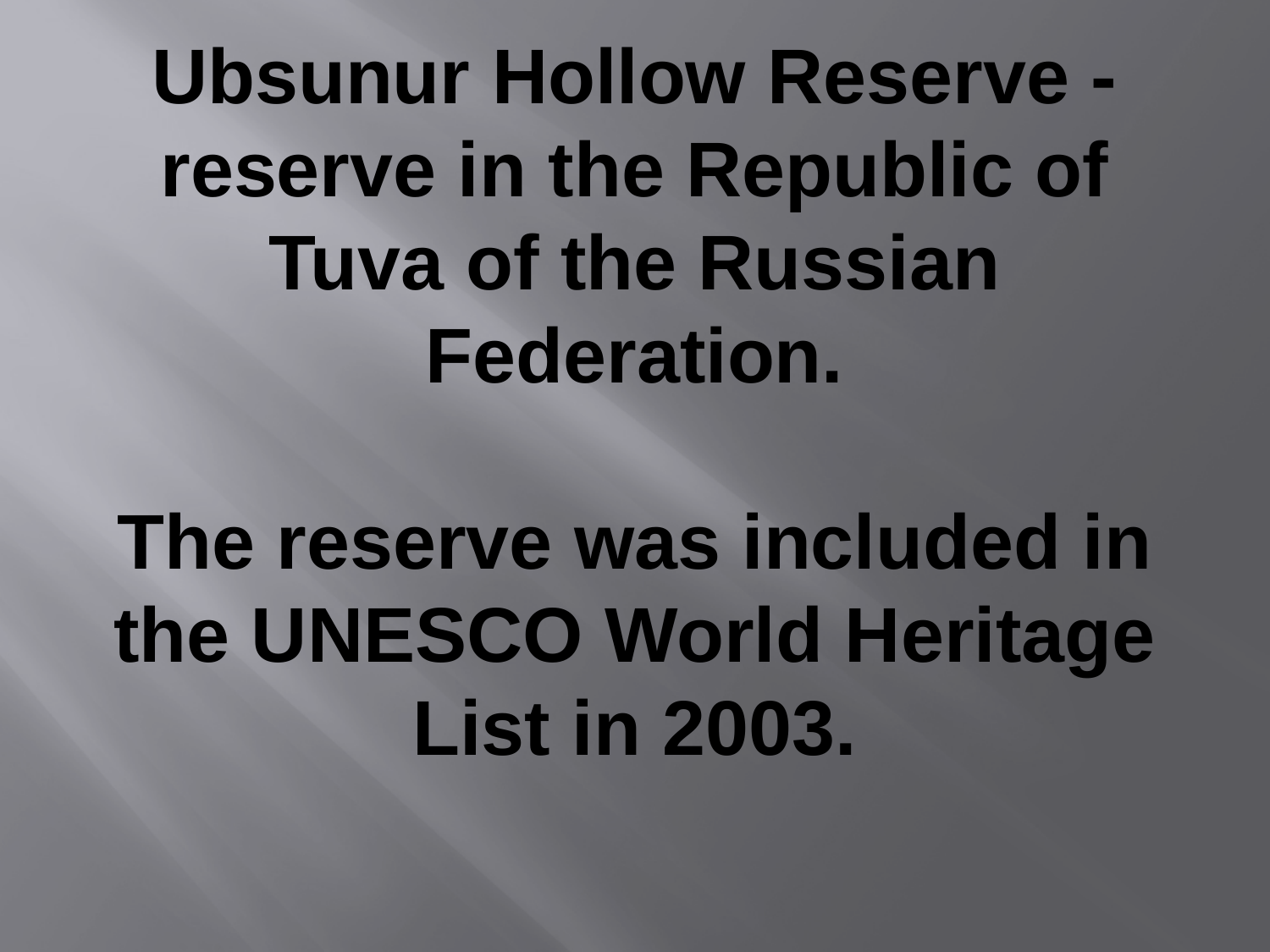

# Ubsunur Hollow Reserve - reserve in the Republic of Tuva of the Russian Federation. The reserve was included in the UNESCO World Heritage List in 2003.